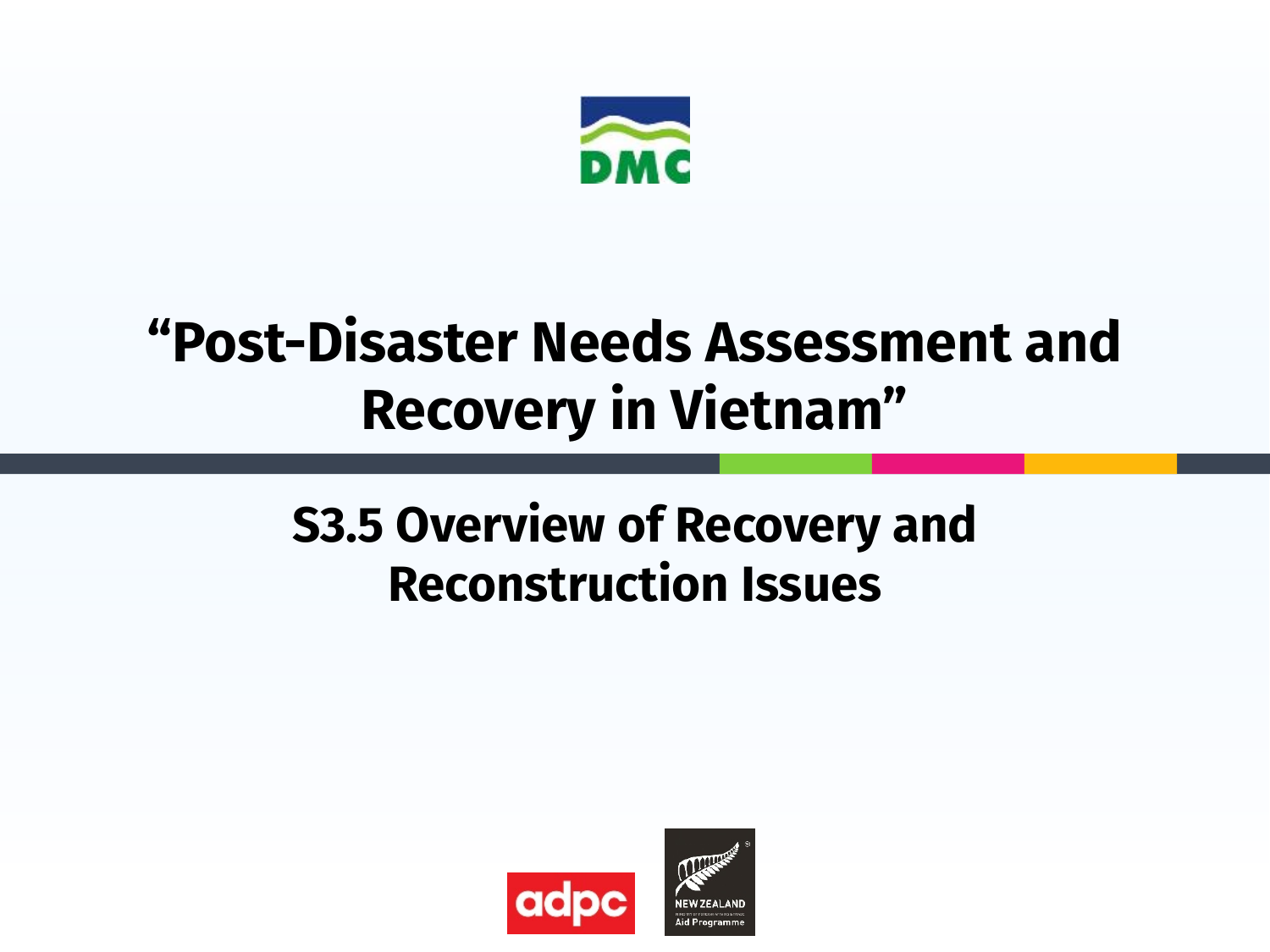

# “Post-Disaster Needs Assessment and Recovery in Vietnam”
S3.5 Overview of Recovery and Reconstruction Issues